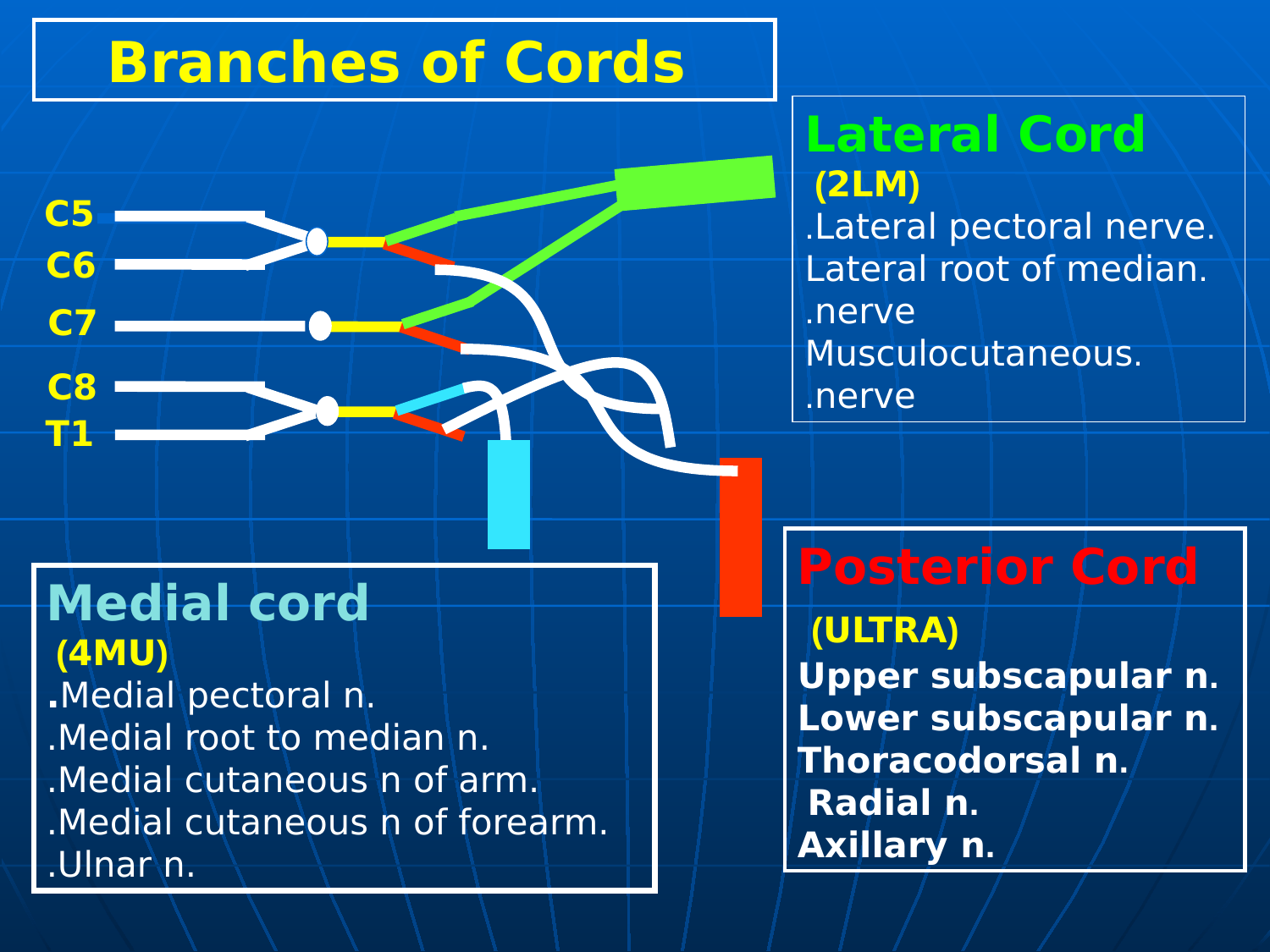

Branches of Cords

Lateral Cord
(2LM)
.Lateral pectoral nerve.
.Lateral root of median nerve.
.Musculocutaneous nerve.

C5

C6

C7

C8

T1

  Posterior Cord
(ULTRA)
.Upper subscapular n
.Lower subscapular n
.Thoracodorsal n
.Radial n
.Axillary n
Medial cord
(4MU)
.Medial pectoral n.
.Medial root to median n.
.Medial cutaneous n of arm.
.Medial cutaneous n of forearm.
.Ulnar n.